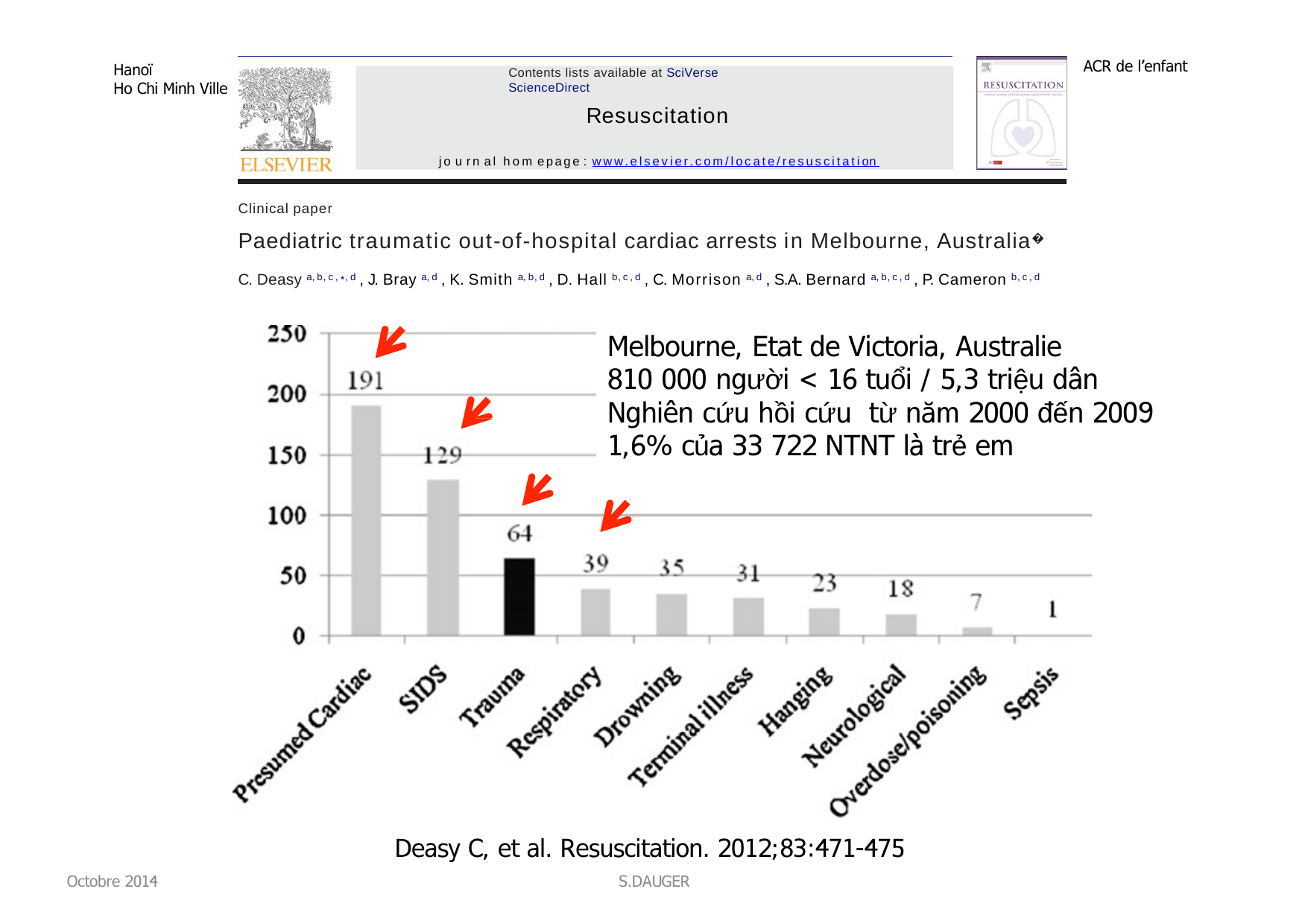

ACR de l’enfant

Hanoï
Ho Chi Minh Ville
Contents lists available at SciVerse ScienceDirect

Resuscitation
jo u rn al  hom epage : www.elsevier.com/locate/resuscitation

Clinical paper

Paediatric traumatic out-of-hospital cardiac arrests in Melbourne, Australia�

C. Deasy a,b,c,∗,d , J. Bray a,d , K. Smith a,b,d , D. Hall b,c,d , C. Morrison a,d , S.A. Bernard a,b,c,d , P. Cameron b,c,d

Melbourne, Etat de Victoria, Australie
810 000 người < 16 tuổi / 5,3 triệu dân
Nghiên cứu hồi cứu  từ năm 2000 đến 2009
1,6% của 33 722 NTNT là trẻ em

Deasy C, et al. Resuscitation. 2012;83:471-475
Octobre 2014
S.DAUGER